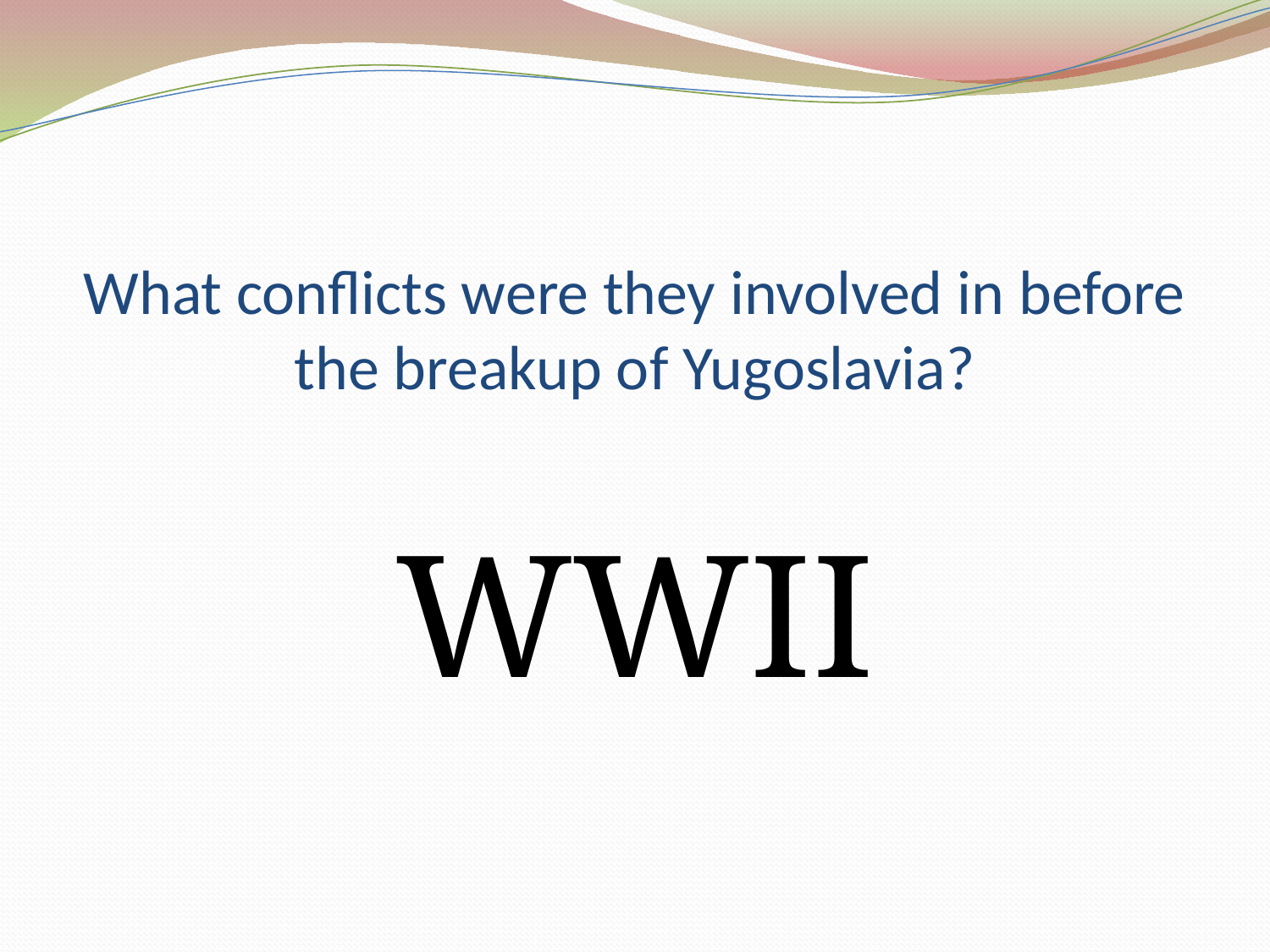

# What conflicts were they involved in before the breakup of Yugoslavia?
WWII